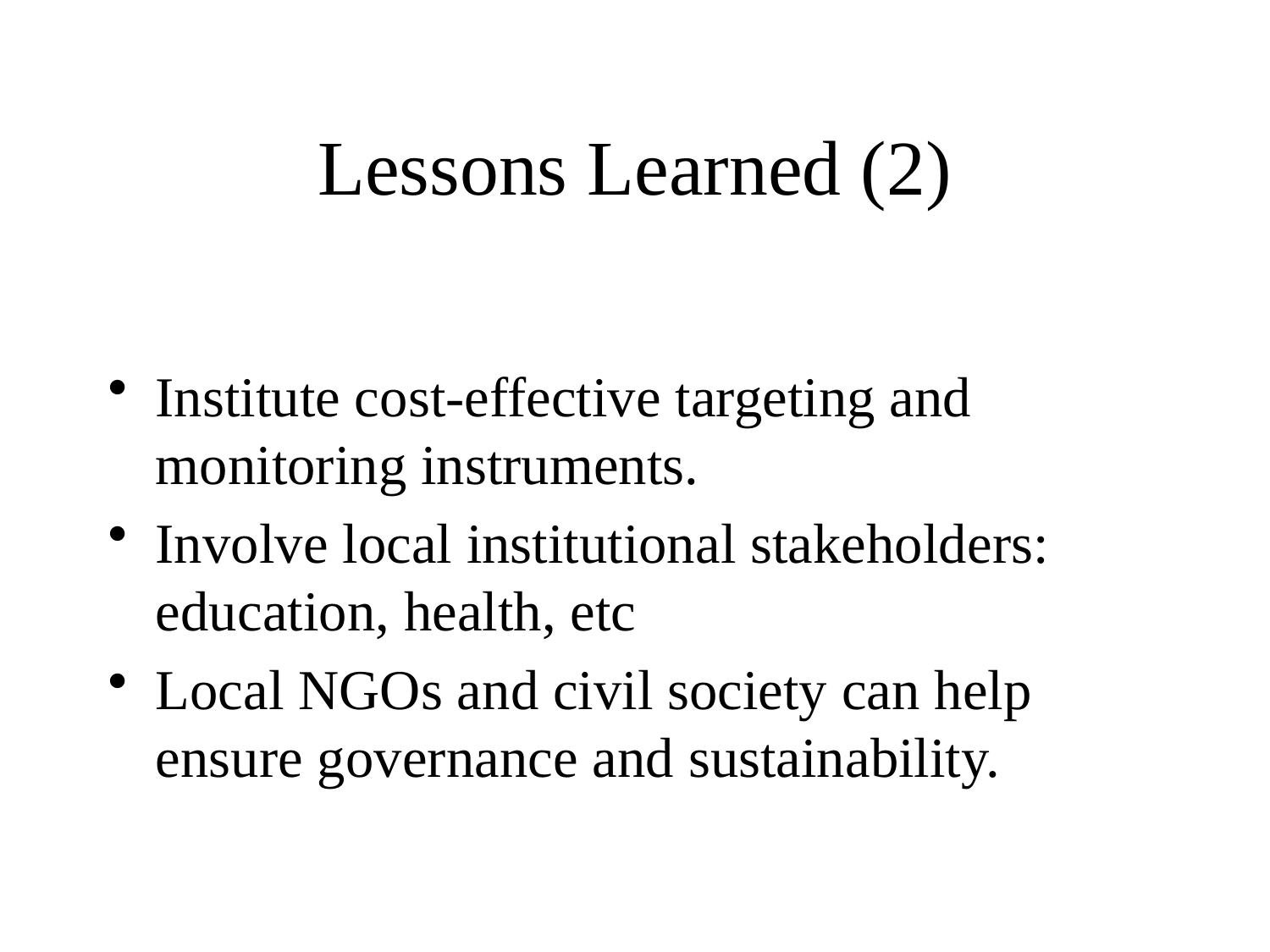

# Lessons Learned (2)

Institute cost-effective targeting and monitoring instruments.
Involve local institutional stakeholders: education, health, etc
Local NGOs and civil society can help ensure governance and sustainability.